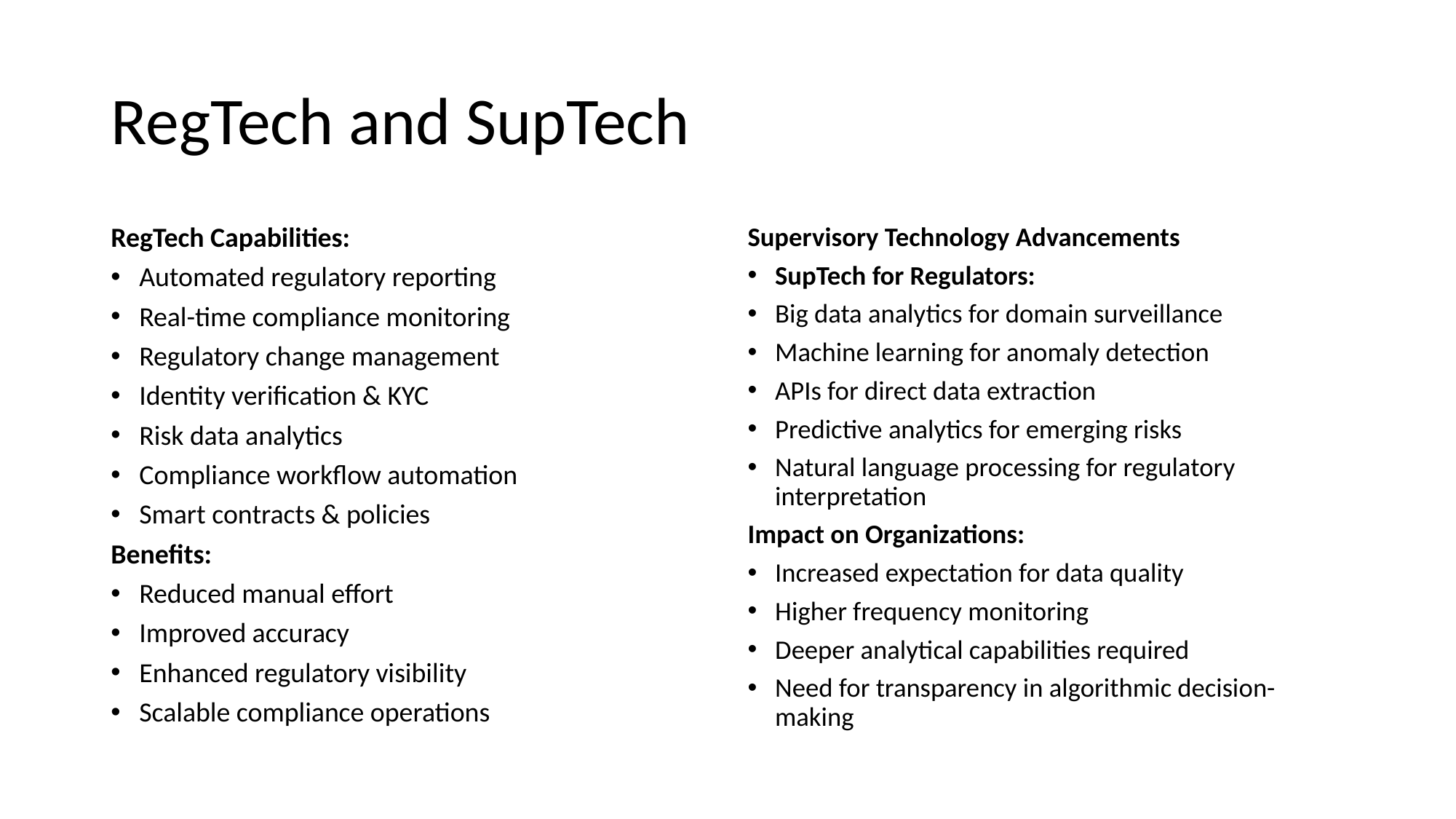

# RegTech and SupTech
RegTech Capabilities:
Automated regulatory reporting
Real-time compliance monitoring
Regulatory change management
Identity verification & KYC
Risk data analytics
Compliance workflow automation
Smart contracts & policies
Benefits:
Reduced manual effort
Improved accuracy
Enhanced regulatory visibility
Scalable compliance operations

Supervisory Technology Advancements
SupTech for Regulators:
Big data analytics for domain surveillance
Machine learning for anomaly detection
APIs for direct data extraction
Predictive analytics for emerging risks
Natural language processing for regulatory interpretation
Impact on Organizations:
Increased expectation for data quality
Higher frequency monitoring
Deeper analytical capabilities required
Need for transparency in algorithmic decision-making